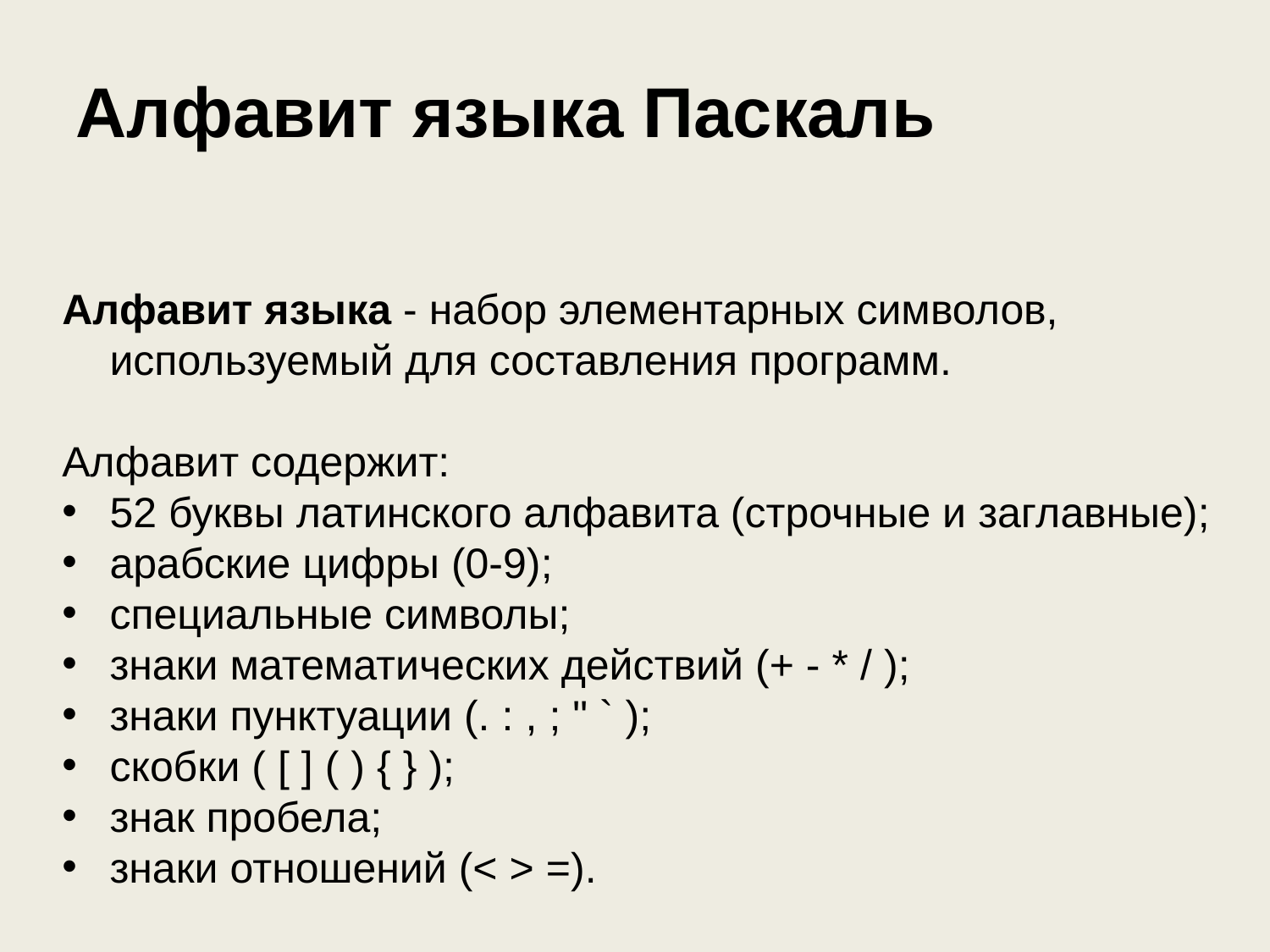

# Алфавит языка Паскаль

Алфавит языка - набор элементарных символов, используемый для составления программ.

Алфавит содержит:
52 буквы латинского алфавита (строчные и заглавные);
арабские цифры (0-9);
специальные символы;
знаки математических действий (+ - * / );
знаки пунктуации (. : , ; " ` );
скобки ( [ ] ( ) { } );
знак пробела;
знаки отношений (< > =).